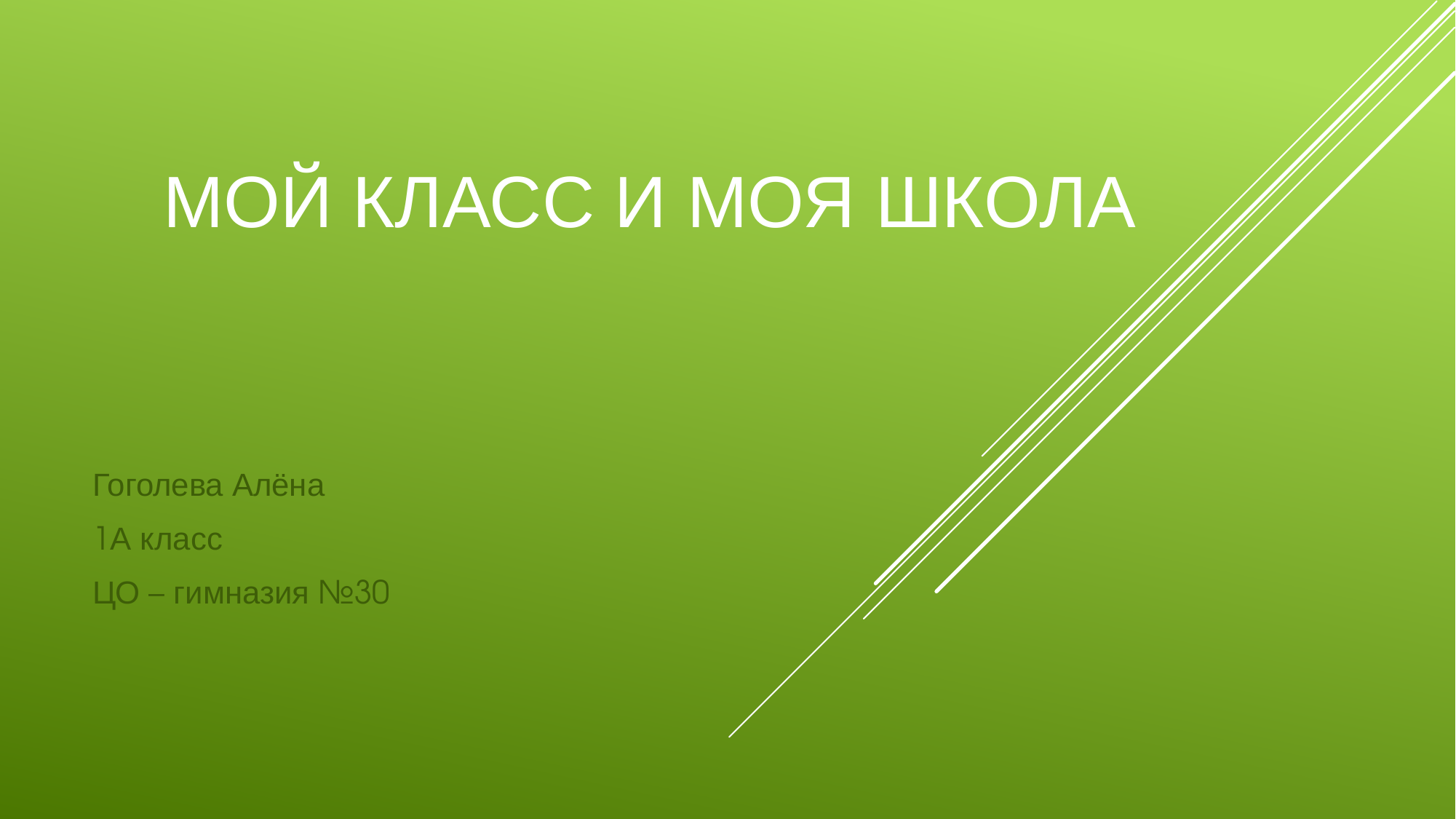

# мой класс и моя школа
Гоголева Алёна
1А класс
ЦО – гимназия №30